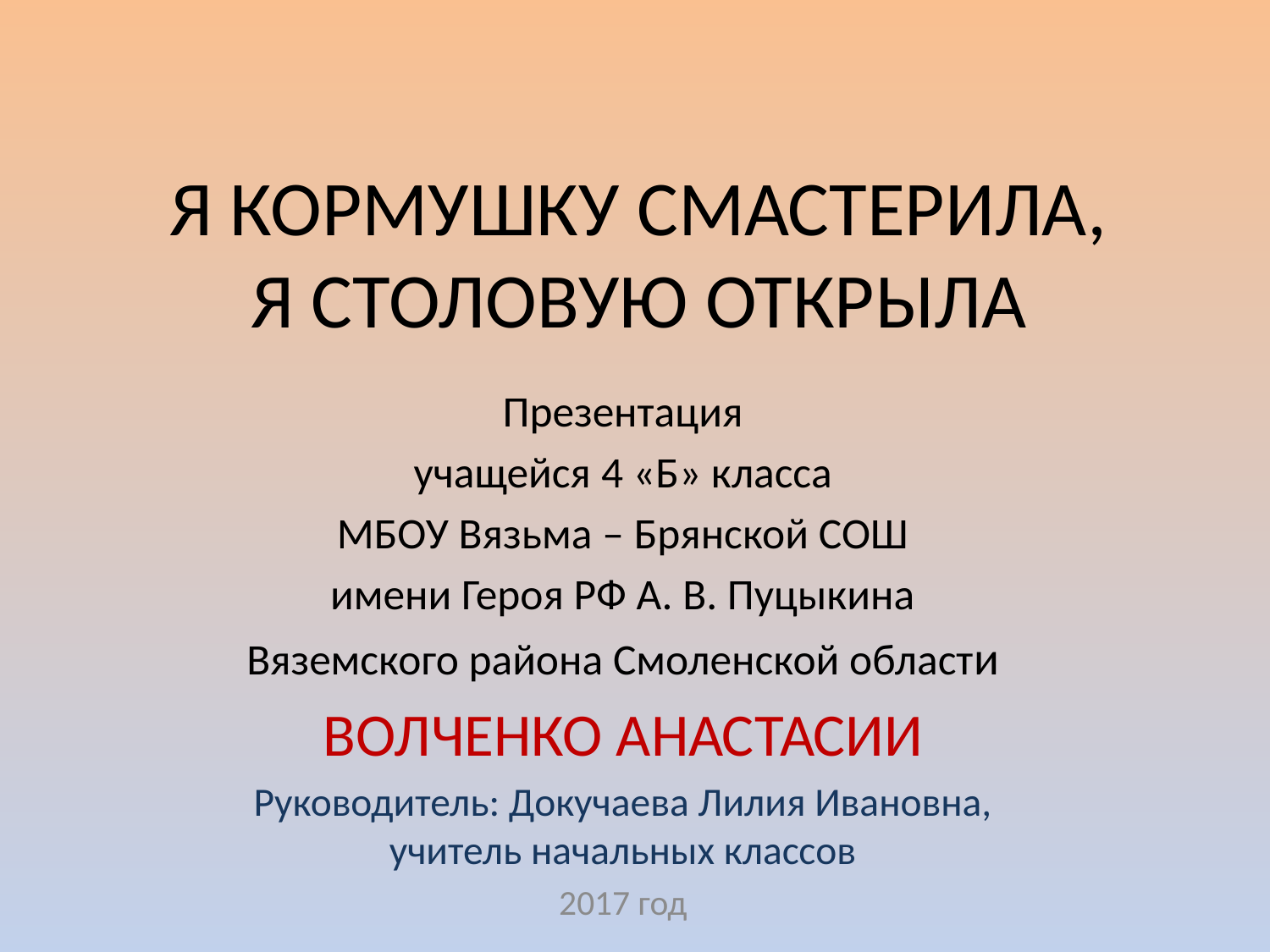

# Я КОРМУШКУ СМАСТЕРИЛА, Я СТОЛОВУЮ ОТКРЫЛА
Презентация
учащейся 4 «Б» класса
МБОУ Вязьма – Брянской СОШ
имени Героя РФ А. В. Пуцыкина
Вяземского района Смоленской области
ВОЛЧЕНКО АНАСТАСИИ
Руководитель: Докучаева Лилия Ивановна, учитель начальных классов
2017 год